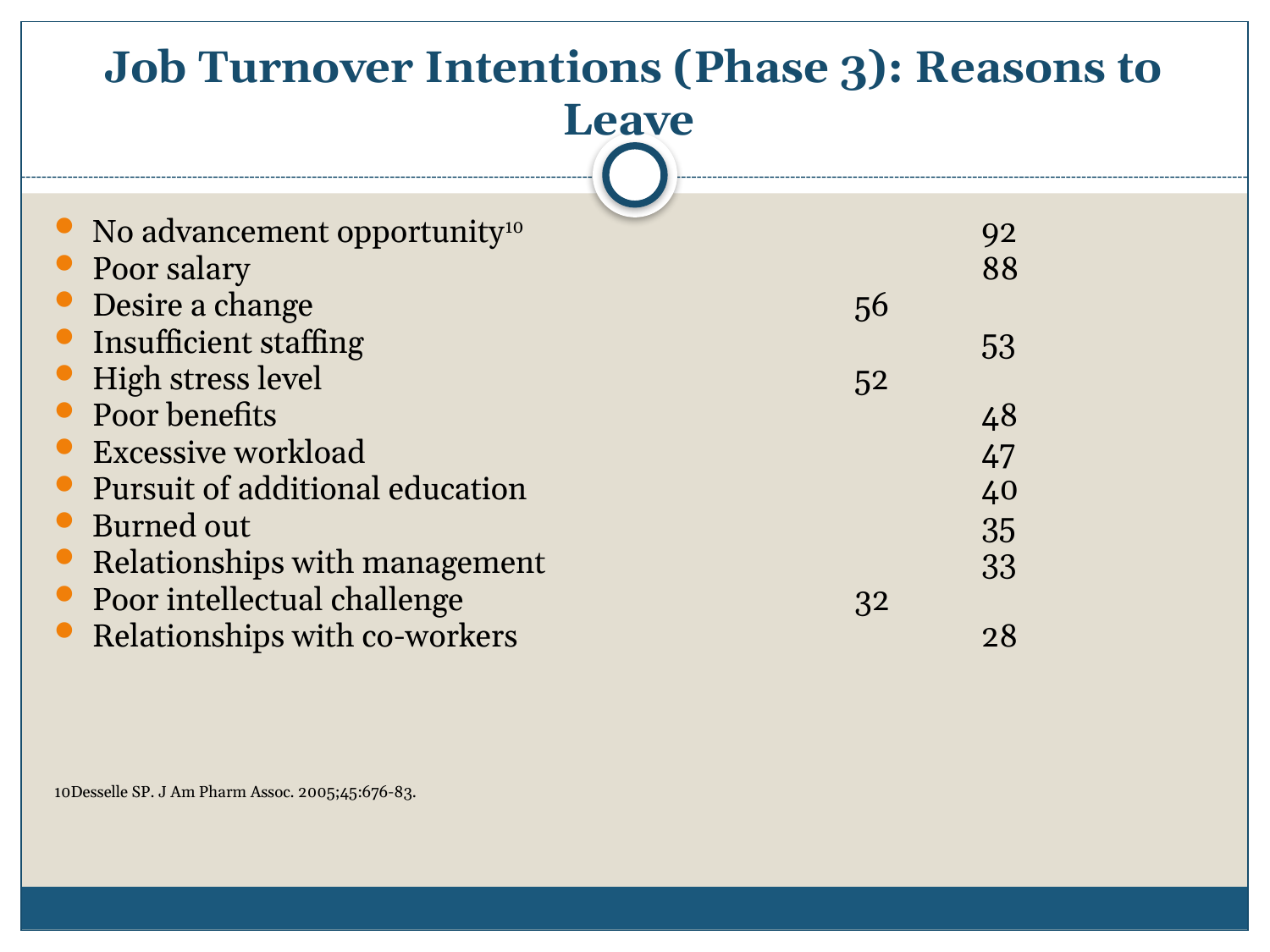

# Job Turnover Intentions (Phase 3): Reasons to Leave
No advancement opportunity10				92
Poor salary						88
Desire a change					56
Insufficient staffing					53
High stress level					52
Poor benefits						48
Excessive workload					47
Pursuit of additional education				40
Burned out						35
Relationships with management				33
Poor intellectual challenge				32
Relationships with co-workers				28

10Desselle SP. J Am Pharm Assoc. 2005;45:676-83.